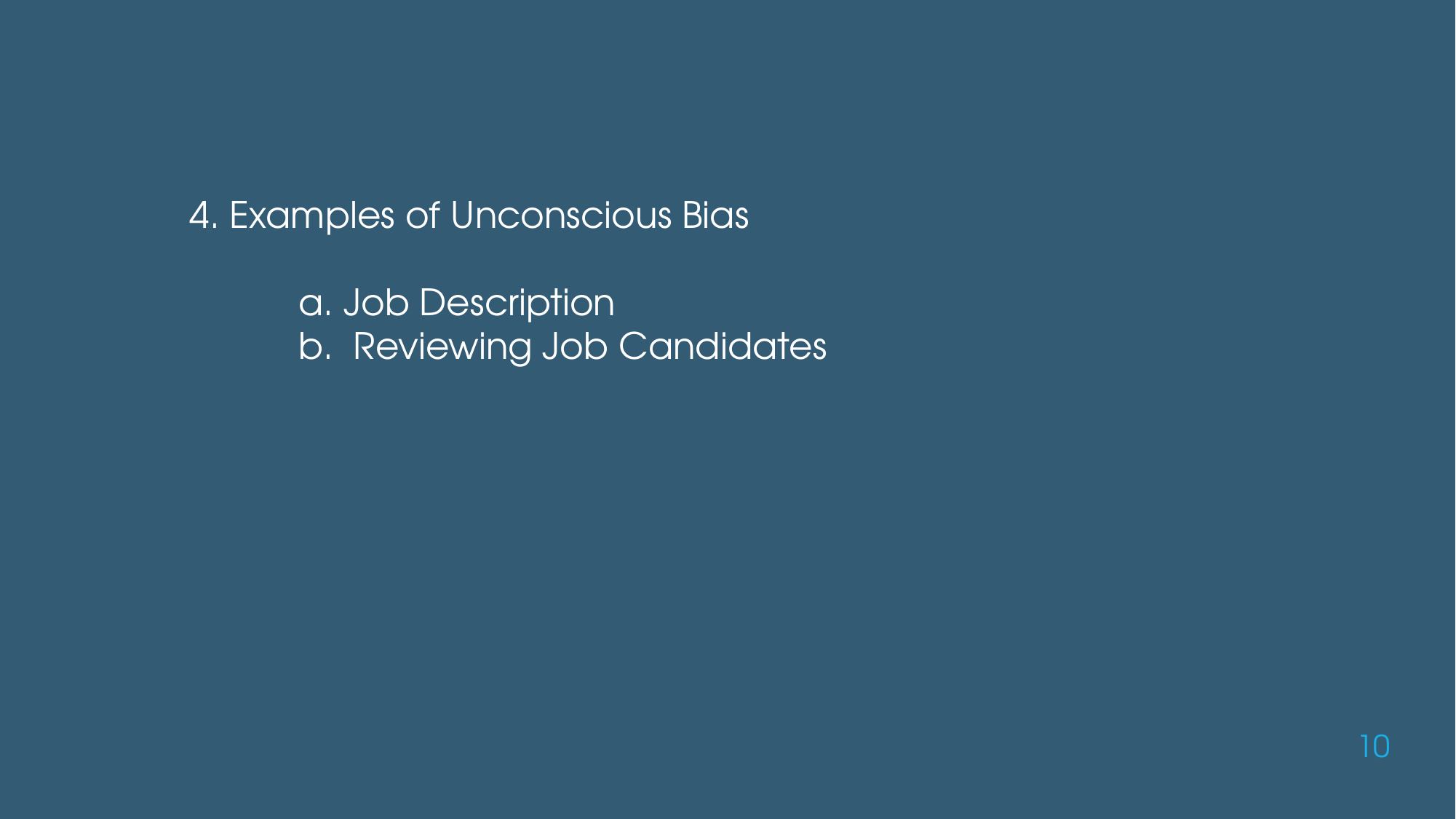

4. Examples of Unconscious Bias

	a. Job Description
	b.  Reviewing Job Candidates
10